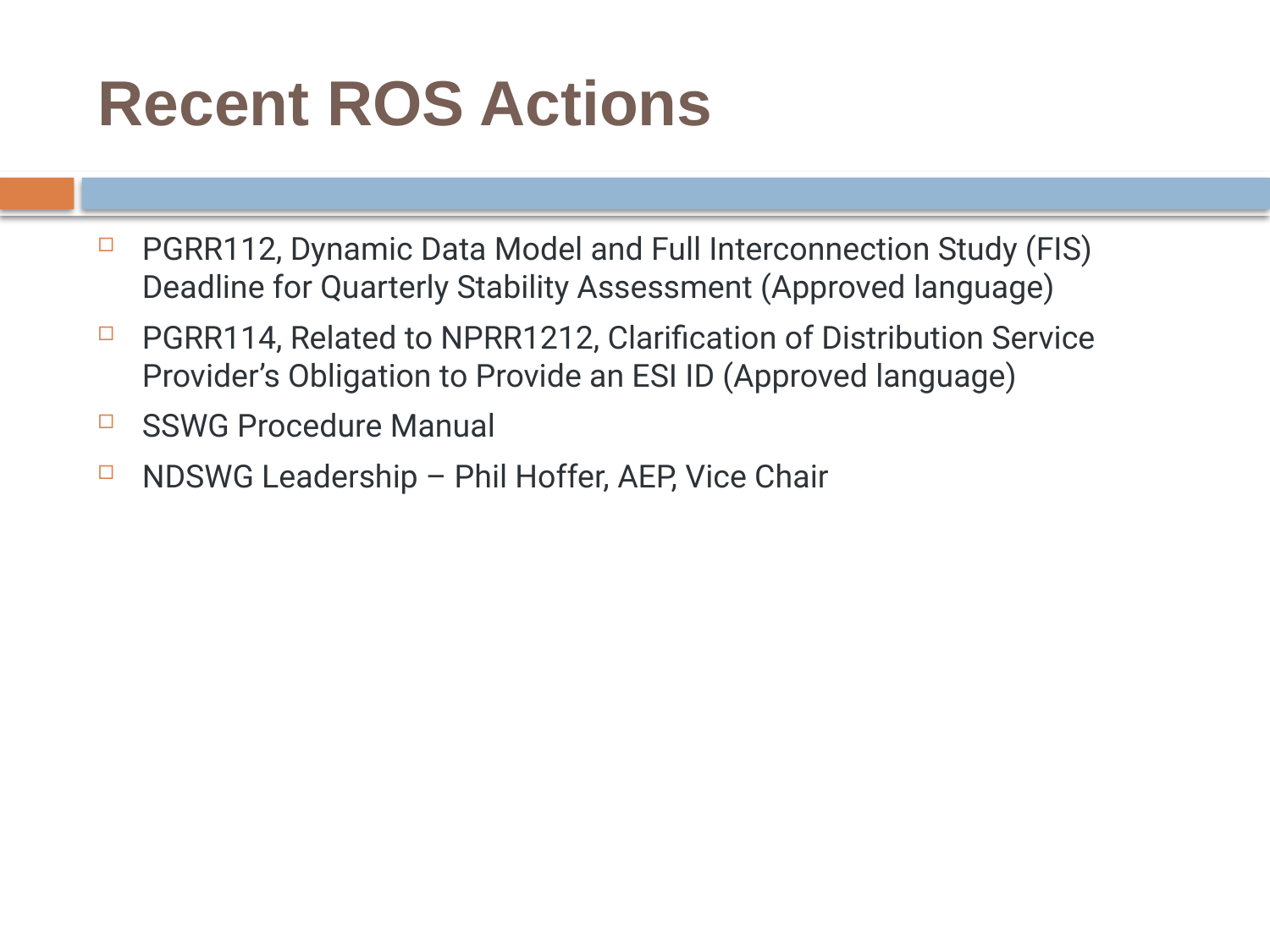

# Recent ROS Actions
PGRR112, Dynamic Data Model and Full Interconnection Study (FIS) Deadline for Quarterly Stability Assessment (Approved language)
PGRR114, Related to NPRR1212, Clarification of Distribution Service Provider’s Obligation to Provide an ESI ID (Approved language)
SSWG Procedure Manual
NDSWG Leadership – Phil Hoffer, AEP, Vice Chair